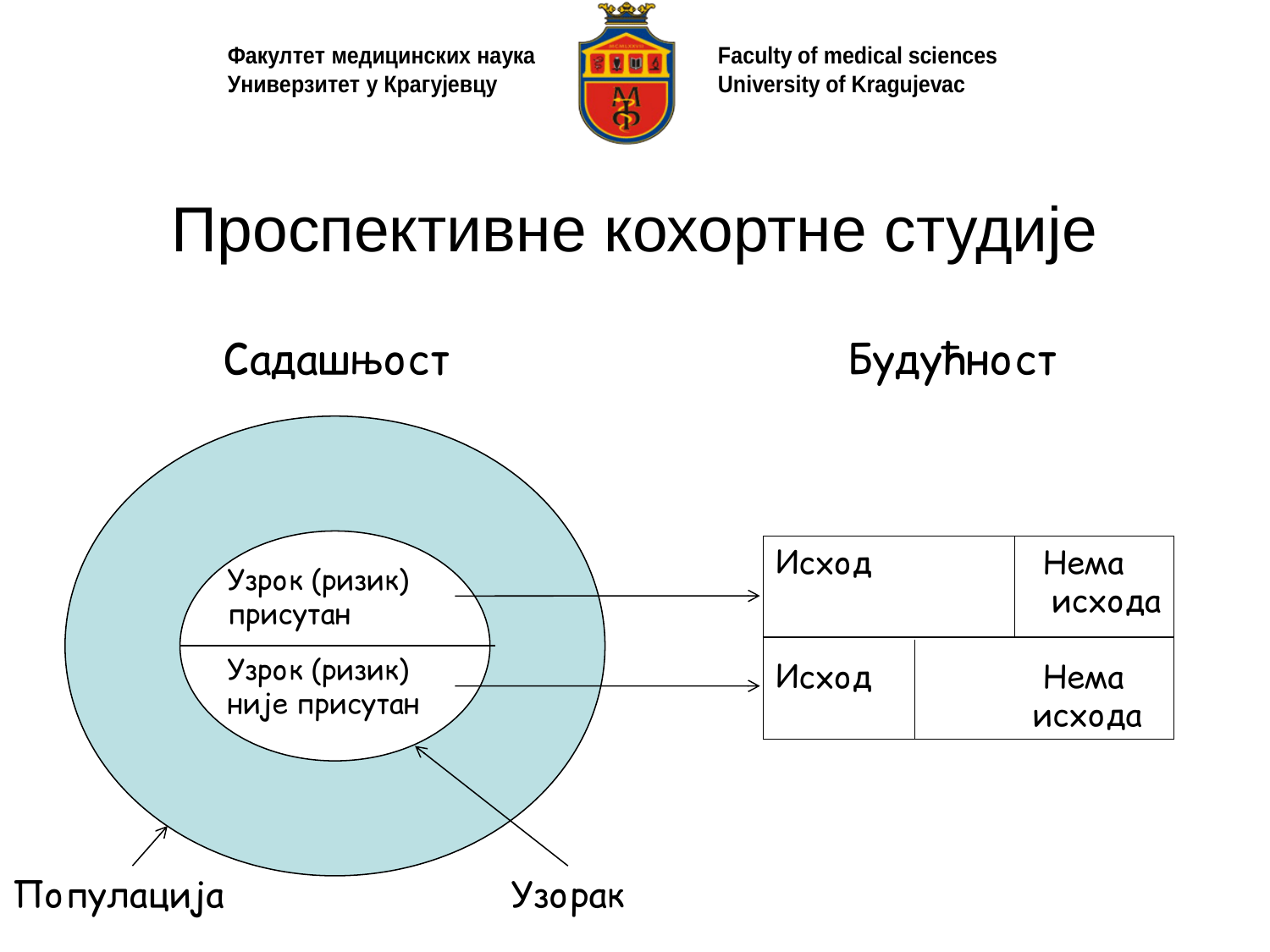

# Проспективне кохортне студије
Садашњост
Будућност

Исход                  Нема
                             исхода

Исход                  Нема
                           исхода
Узрок (ризик)
присутан
Узрок (ризик)
није присутан
Популација
Узорак